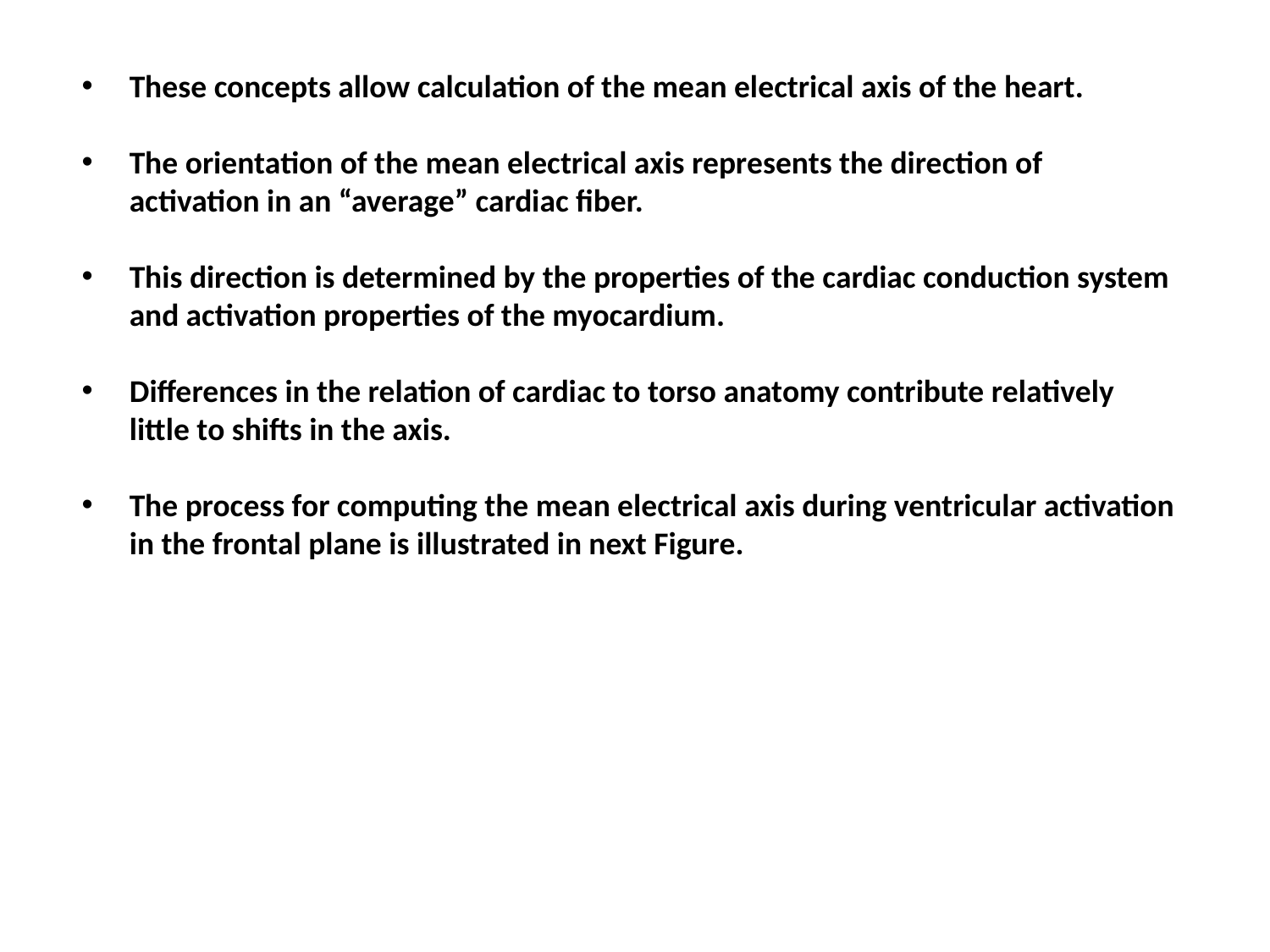

These concepts allow calculation of the mean electrical axis of the heart.

The orientation of the mean electrical axis represents the direction of activation in an “average” cardiac fiber.

This direction is determined by the properties of the cardiac conduction system and activation properties of the myocardium.

Differences in the relation of cardiac to torso anatomy contribute relatively little to shifts in the axis.

The process for computing the mean electrical axis during ventricular activation in the frontal plane is illustrated in next Figure.